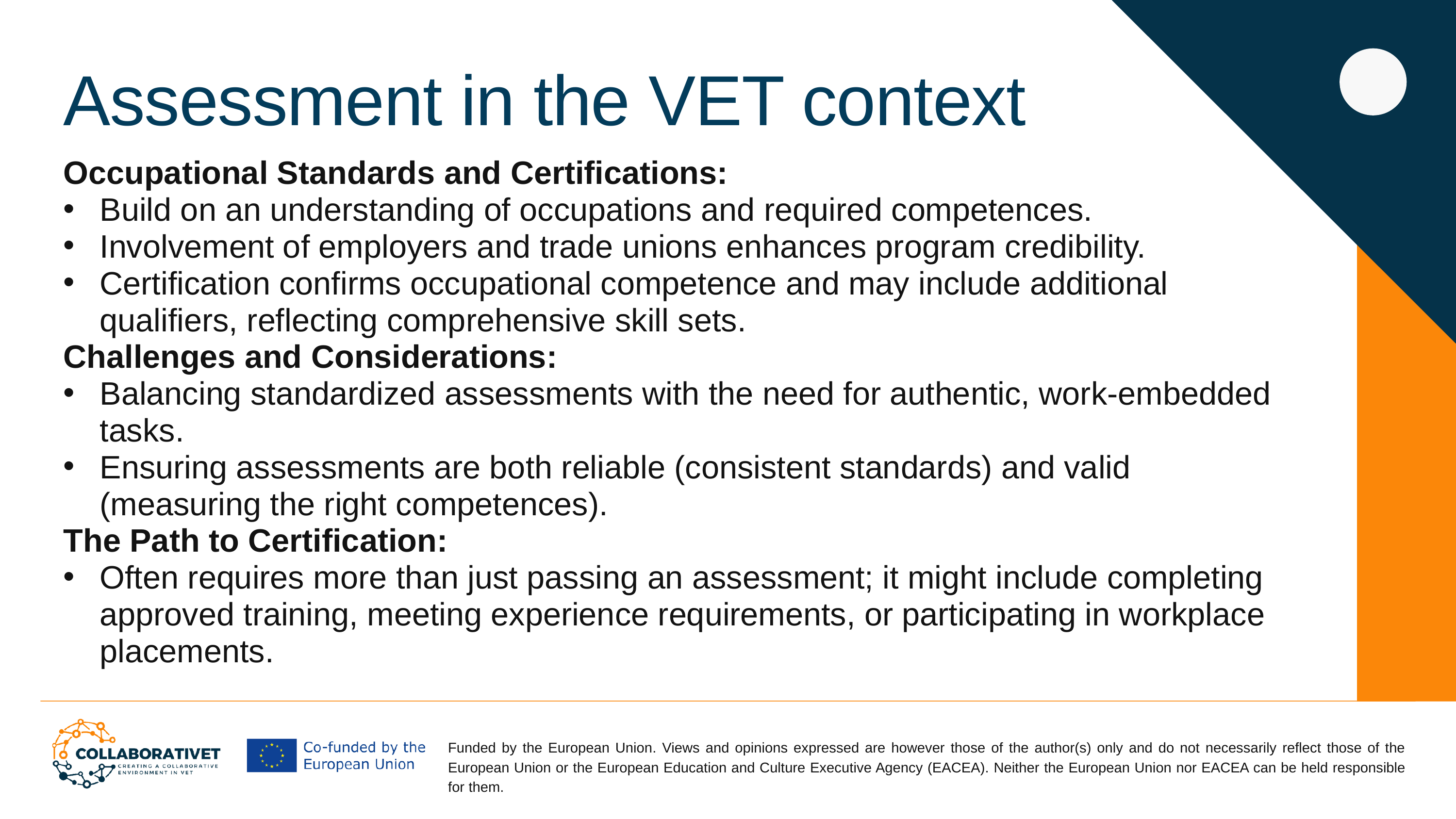

Assessment in the VET context
Occupational Standards and Certifications:
Build on an understanding of occupations and required competences.
Involvement of employers and trade unions enhances program credibility.
Certification confirms occupational competence and may include additional qualifiers, reflecting comprehensive skill sets.
Challenges and Considerations:
Balancing standardized assessments with the need for authentic, work-embedded tasks.
Ensuring assessments are both reliable (consistent standards) and valid (measuring the right competences).
The Path to Certification:
Often requires more than just passing an assessment; it might include completing approved training, meeting experience requirements, or participating in workplace placements.

Funded by the European Union. Views and opinions expressed are however those of the author(s) only and do not necessarily reflect those of the European Union or the European Education and Culture Executive Agency (EACEA). Neither the European Union nor EACEA can be held responsible for them.